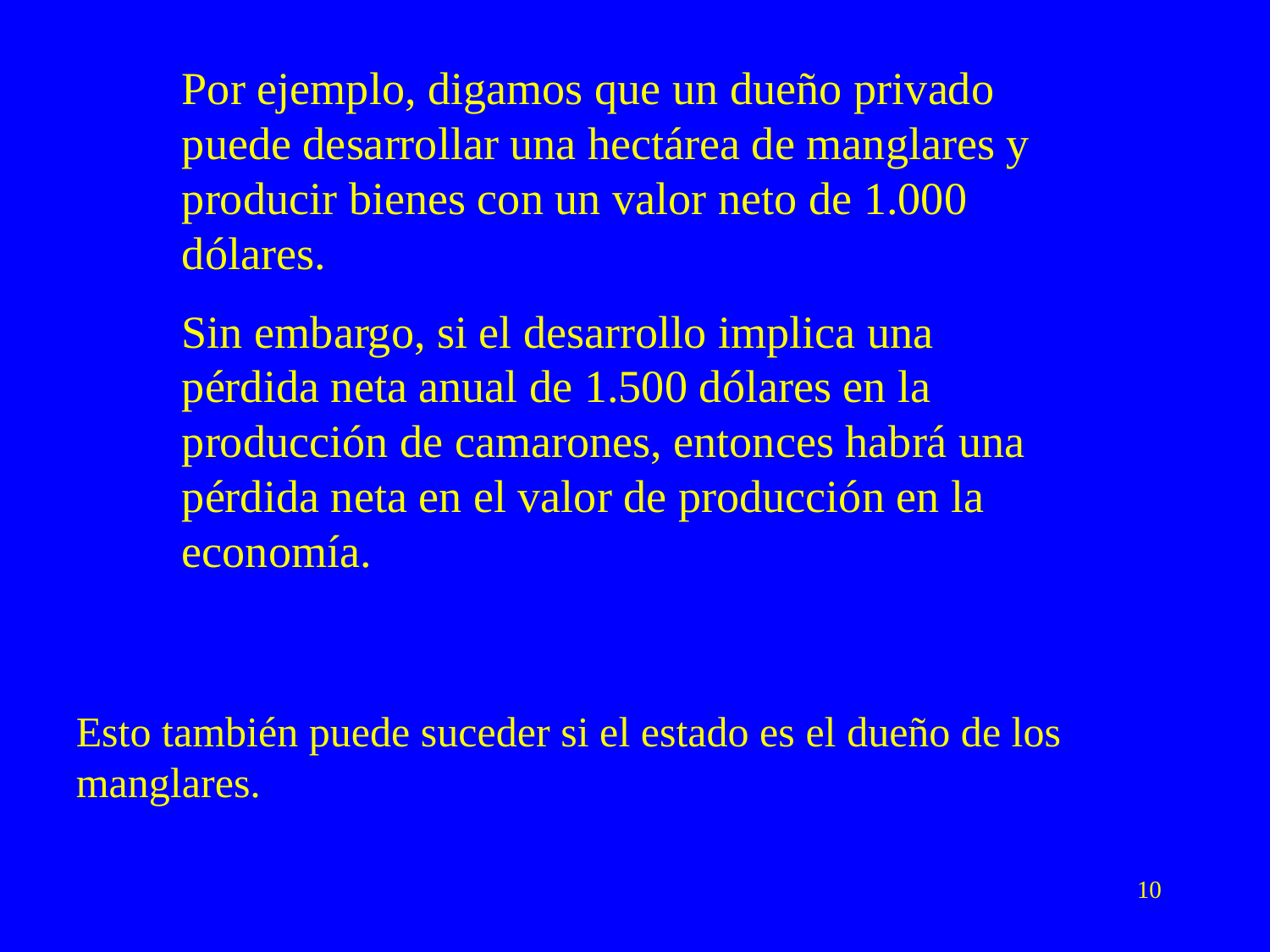

Por ejemplo, digamos que un dueño privado puede desarrollar una hectárea de manglares y producir bienes con un valor neto de 1.000 dólares.
Sin embargo, si el desarrollo implica una pérdida neta anual de 1.500 dólares en la producción de camarones, entonces habrá una pérdida neta en el valor de producción en la economía.

Esto también puede suceder si el estado es el dueño de los manglares.
10